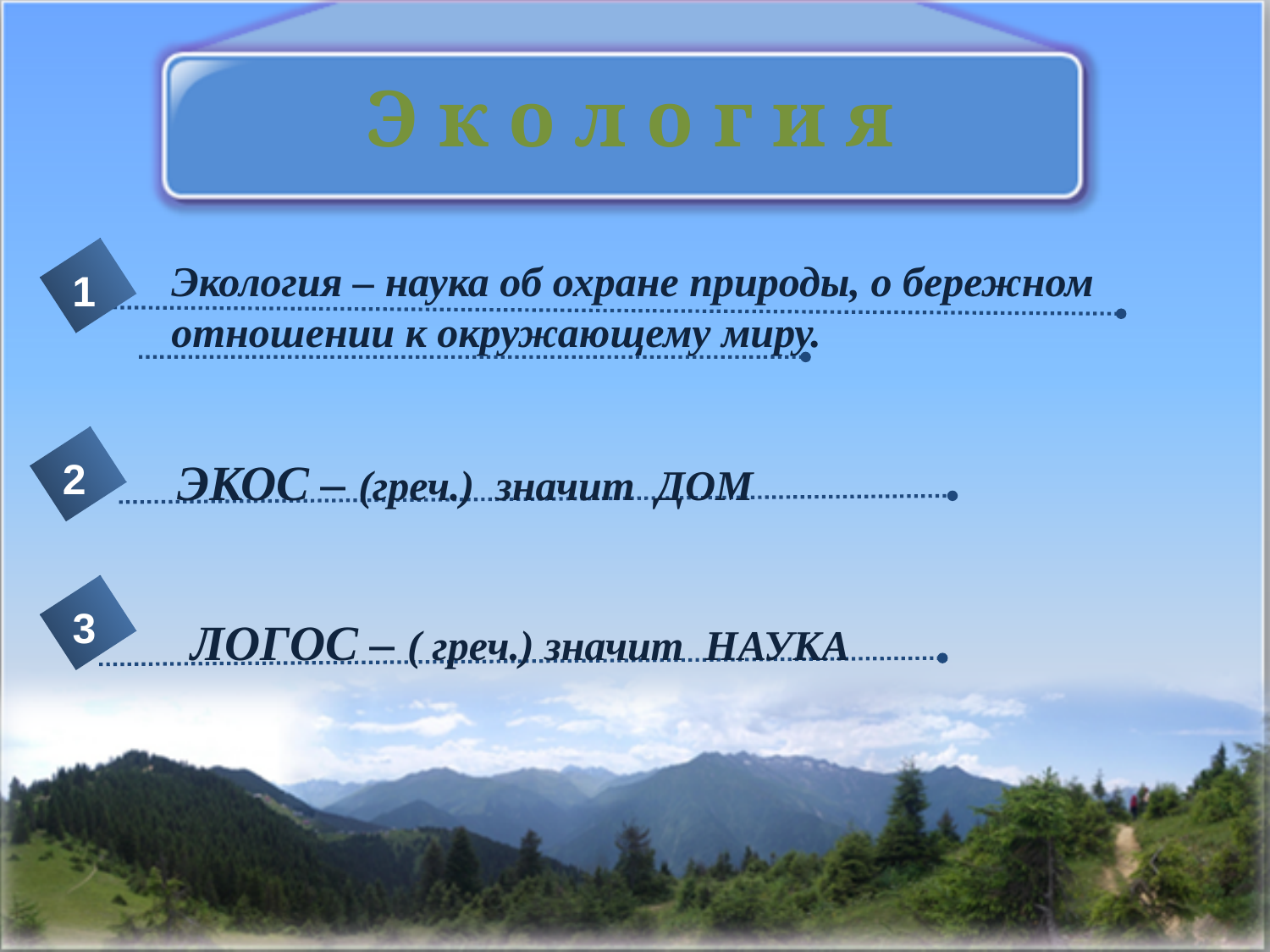

Э к о л о г и я
Экология – наука об охране природы, о бережном отношении к окружающему миру.

1

  ЭКОС – (греч.)  значит  ДОМ

2

3

ЛОГОС – ( греч.) значит  НАУКА